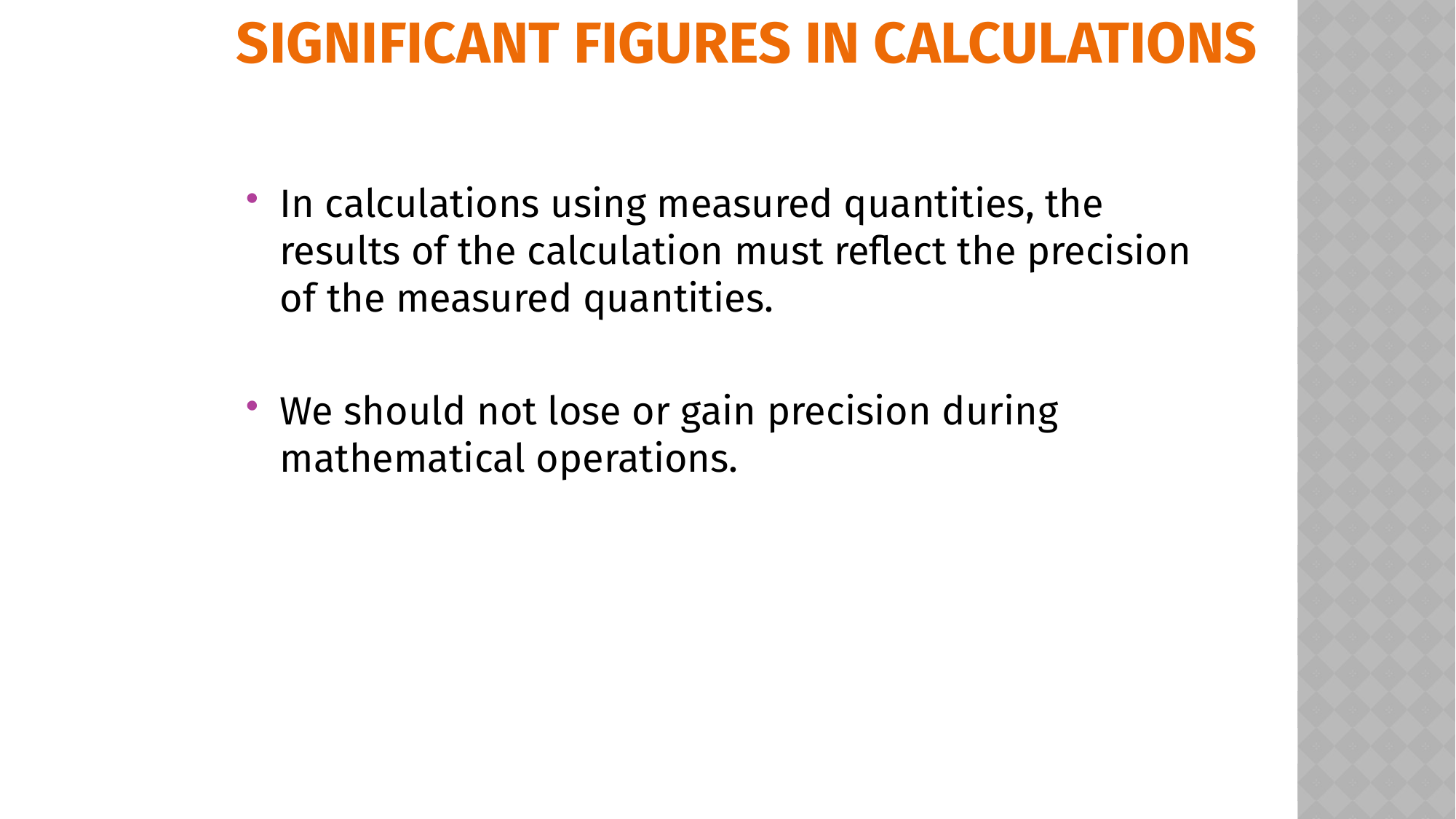

# Significant Figures in Calculations
In calculations using measured quantities, the results of the calculation must reflect the precision of the measured quantities.

We should not lose or gain precision during mathematical operations.